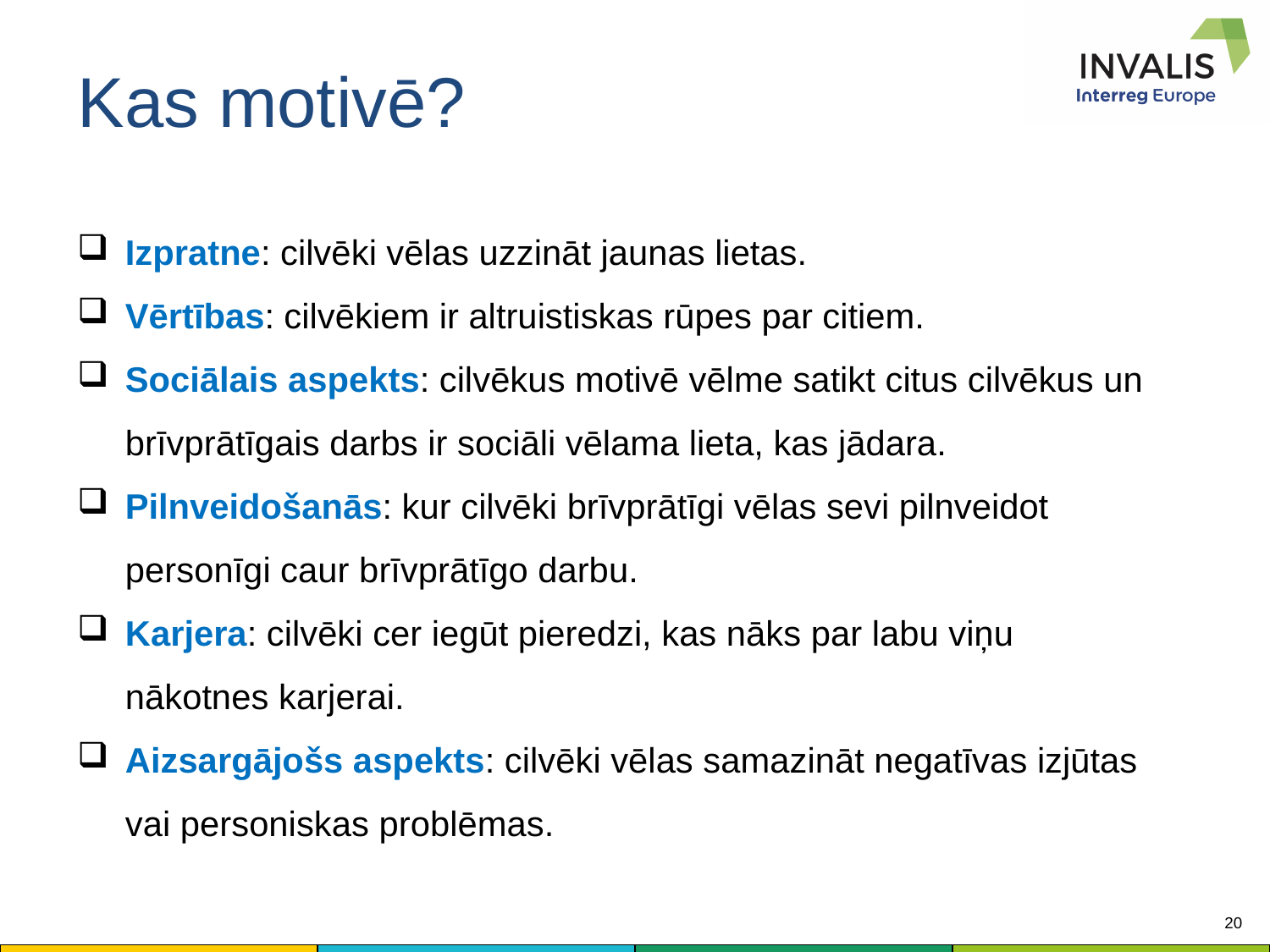

# Kas motivē?
Izpratne: cilvēki vēlas uzzināt jaunas lietas.
Vērtības: cilvēkiem ir altruistiskas rūpes par citiem.
Sociālais aspekts: cilvēkus motivē vēlme satikt citus cilvēkus un brīvprātīgais darbs ir sociāli vēlama lieta, kas jādara.
Pilnveidošanās: kur cilvēki brīvprātīgi vēlas sevi pilnveidot personīgi caur brīvprātīgo darbu.
Karjera: cilvēki cer iegūt pieredzi, kas nāks par labu viņu nākotnes karjerai.
Aizsargājošs aspekts: cilvēki vēlas samazināt negatīvas izjūtas vai personiskas problēmas.